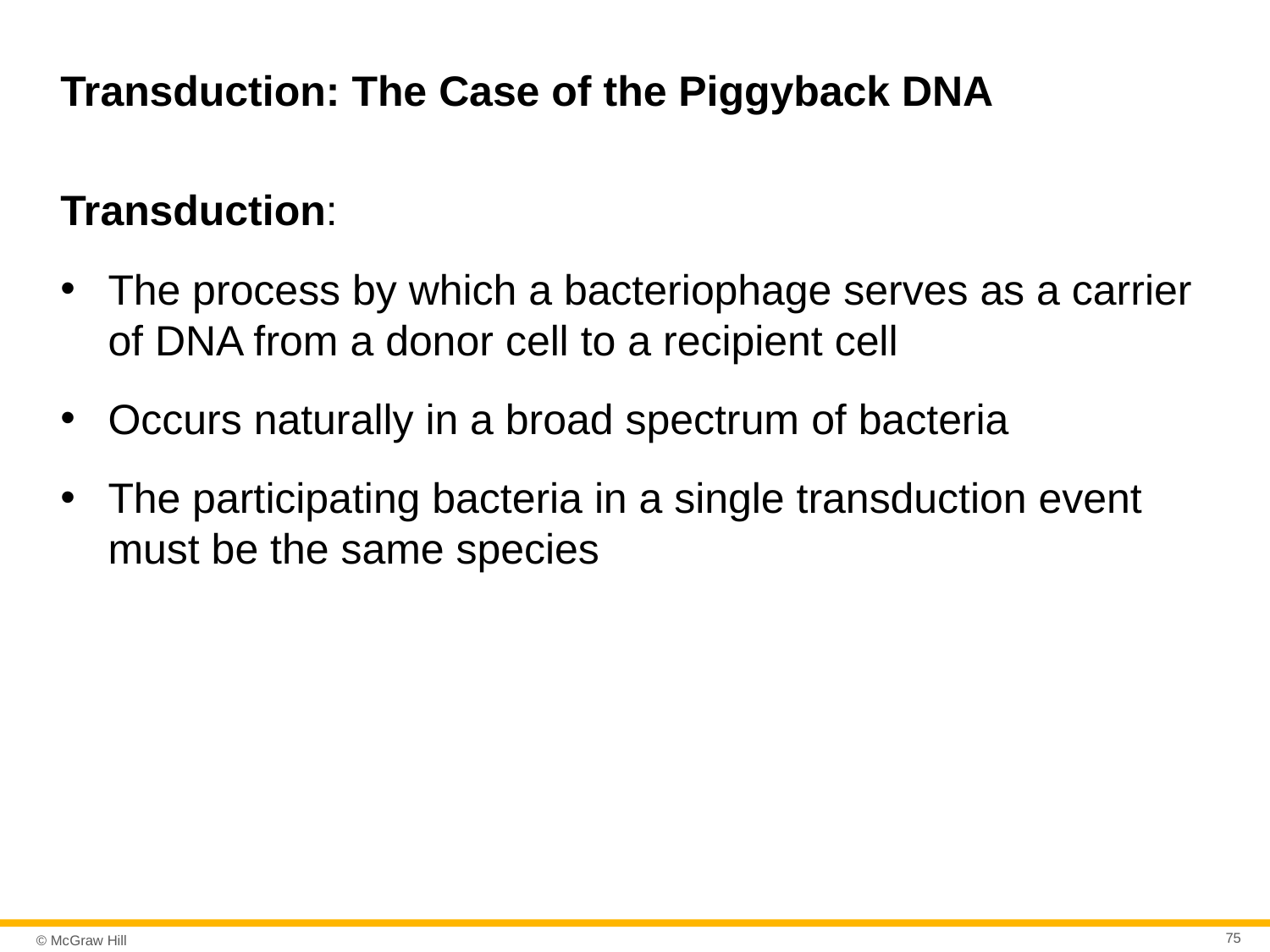

# Transduction: The Case of the Piggyback DNA
Transduction:
The process by which a bacteriophage serves as a carrier of DNA from a donor cell to a recipient cell
Occurs naturally in a broad spectrum of bacteria
The participating bacteria in a single transduction event must be the same species